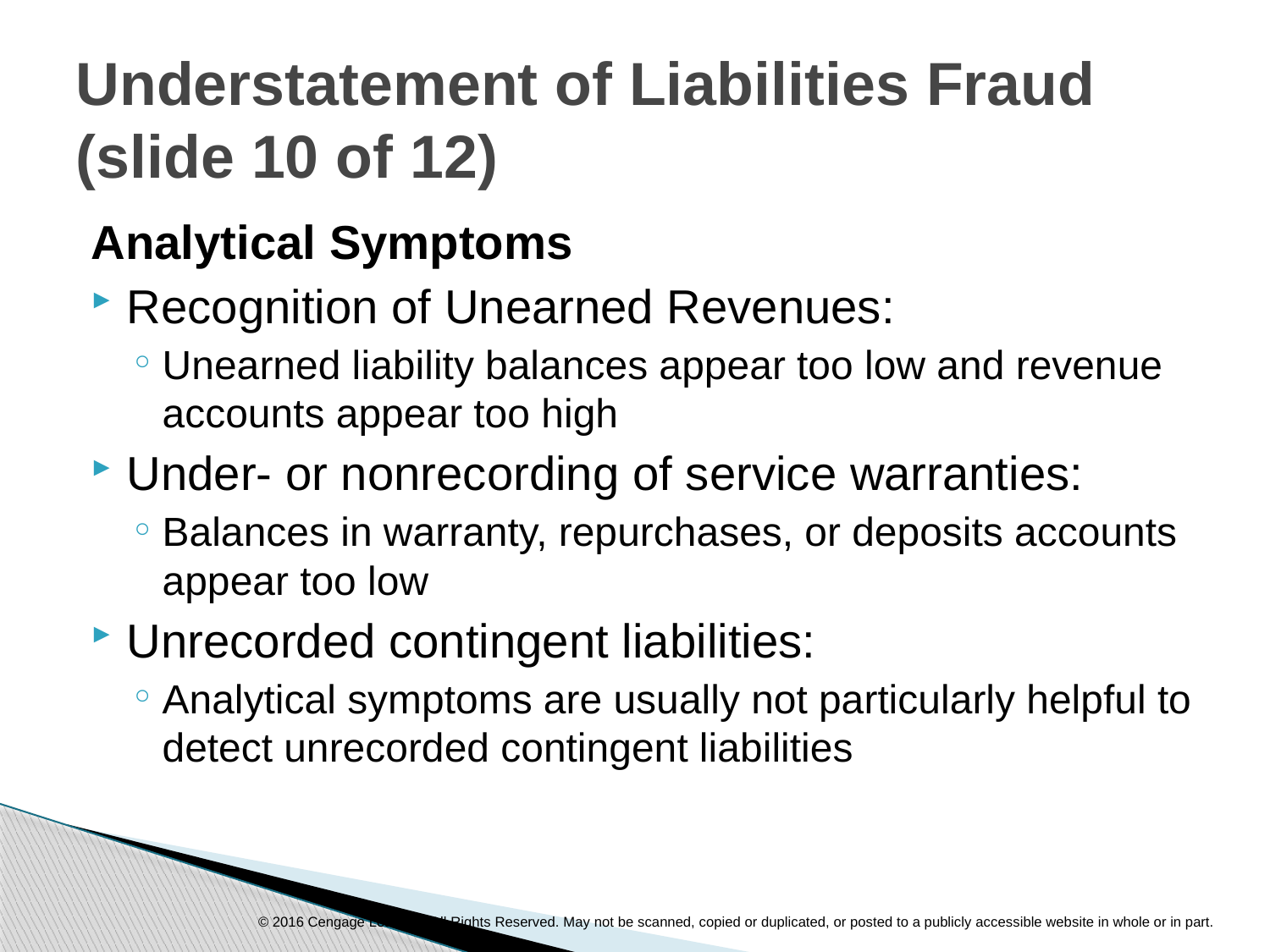

# Understatement of Liabilities Fraud (slide 10 of 12)
Analytical Symptoms
Recognition of Unearned Revenues:
Unearned liability balances appear too low and revenue accounts appear too high
Under- or nonrecording of service warranties:
Balances in warranty, repurchases, or deposits accounts appear too low
Unrecorded contingent liabilities:
Analytical symptoms are usually not particularly helpful to detect unrecorded contingent liabilities
© 2016 Cengage Learning. All Rights Reserved. May not be scanned, copied or duplicated, or posted to a publicly accessible website in whole or in part.
© 2011 Cengage Learning. All Rights Reserved. May not be copied, scanned, or duplicated, in whole or in part, except for use as permitted in a license distributed with a certain product or service or otherwise on a password-protected website for classroom use.